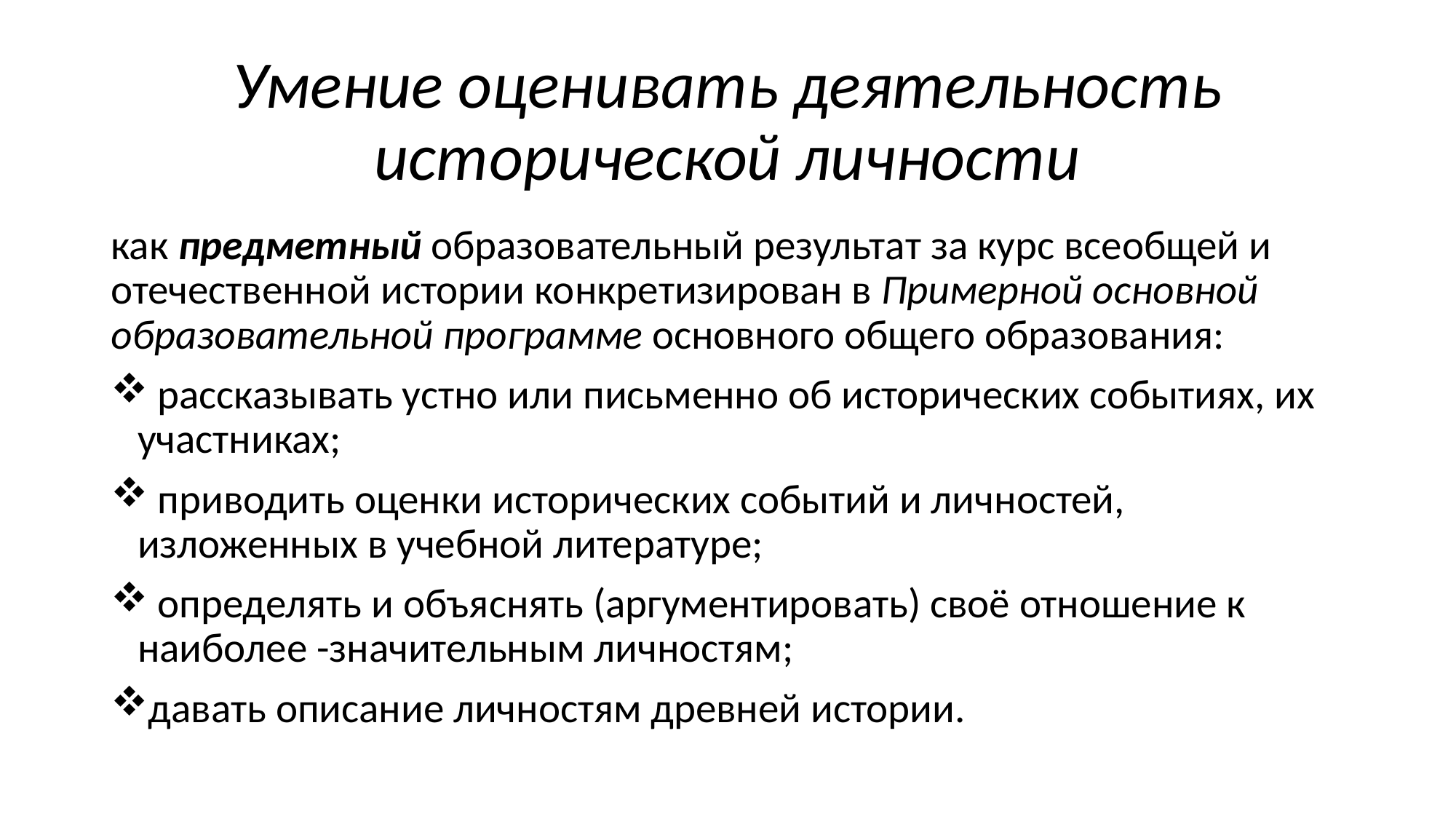

# Умение оценивать деятельность исторической личности
как предметный образовательный результат за курс всеобщей и отечественной истории конкретизирован в Примерной основной образовательной программе основного общего образования:
 рассказывать устно или письменно об исторических событиях, их участниках;
 приводить оценки исторических событий и личностей, изложенных в учебной литературе;
 определять и объяснять (аргументировать) своё отношение к наиболее -значительным личностям;
давать описание личностям древней истории.